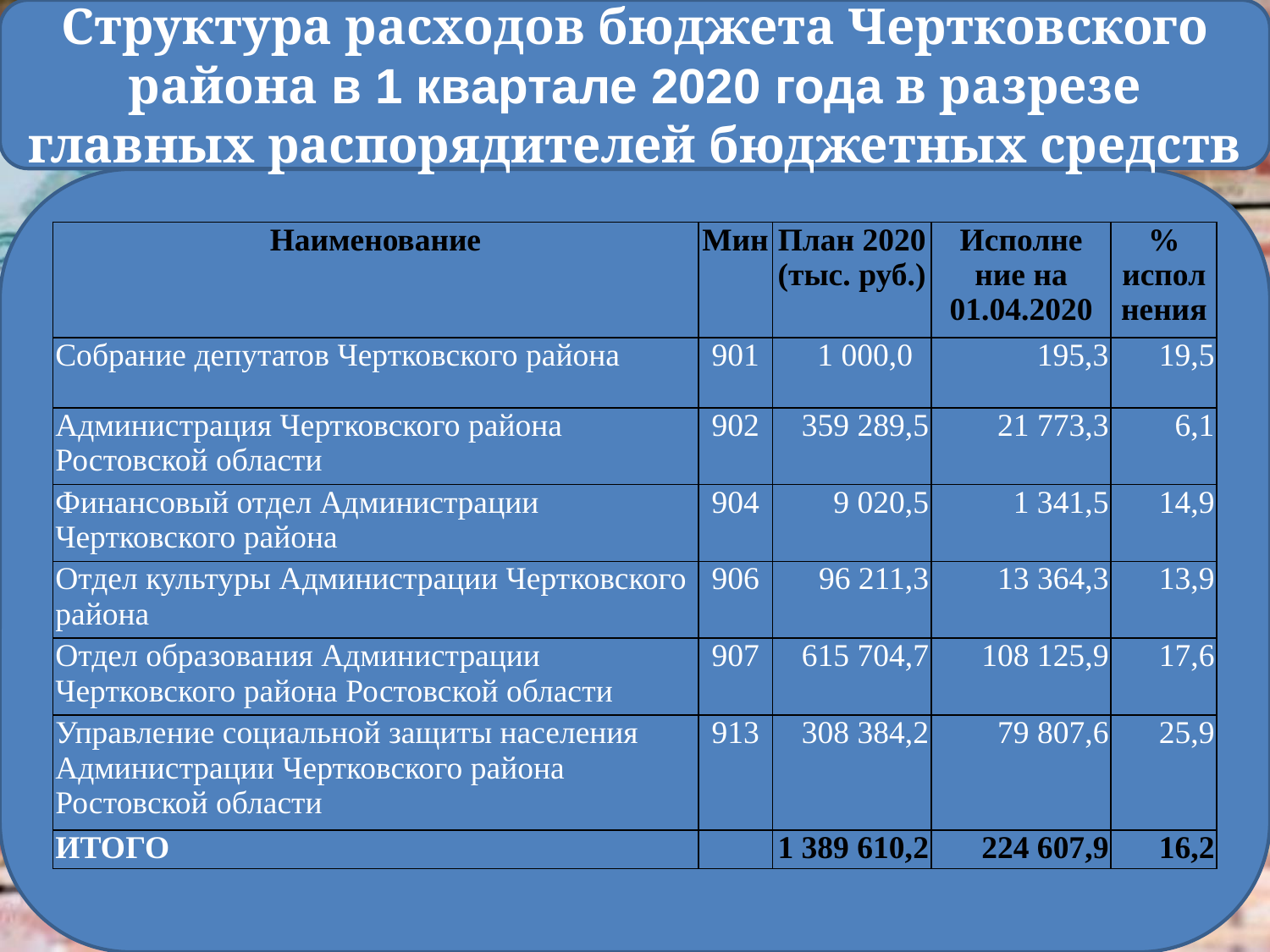

Структура расходов бюджета Чертковского района в 1 квартале 2020 года в разрезе главных распорядителей бюджетных средств

| Наименование | Мин | План 2020 (тыс. руб.) | Исполне ние на 01.04.2020 | % испол нения |
| --- | --- | --- | --- | --- |
| Собрание депутатов Чертковского района | 901 | 1 000,0 | 195,3 | 19,5 |
| Администрация Чертковского района Ростовской области | 902 | 359 289,5 | 21 773,3 | 6,1 |
| Финансовый отдел Администрации Чертковского района | 904 | 9 020,5 | 1 341,5 | 14,9 |
| Отдел культуры Администрации Чертковского района | 906 | 96 211,3 | 13 364,3 | 13,9 |
| Отдел образования Администрации Чертковского района Ростовской области | 907 | 615 704,7 | 108 125,9 | 17,6 |
| Управление социальной защиты населения Администрации Чертковского района Ростовской области | 913 | 308 384,2 | 79 807,6 | 25,9 |
| ИТОГО |  | 1 389 610,2 | 224 607,9 | 16,2 |